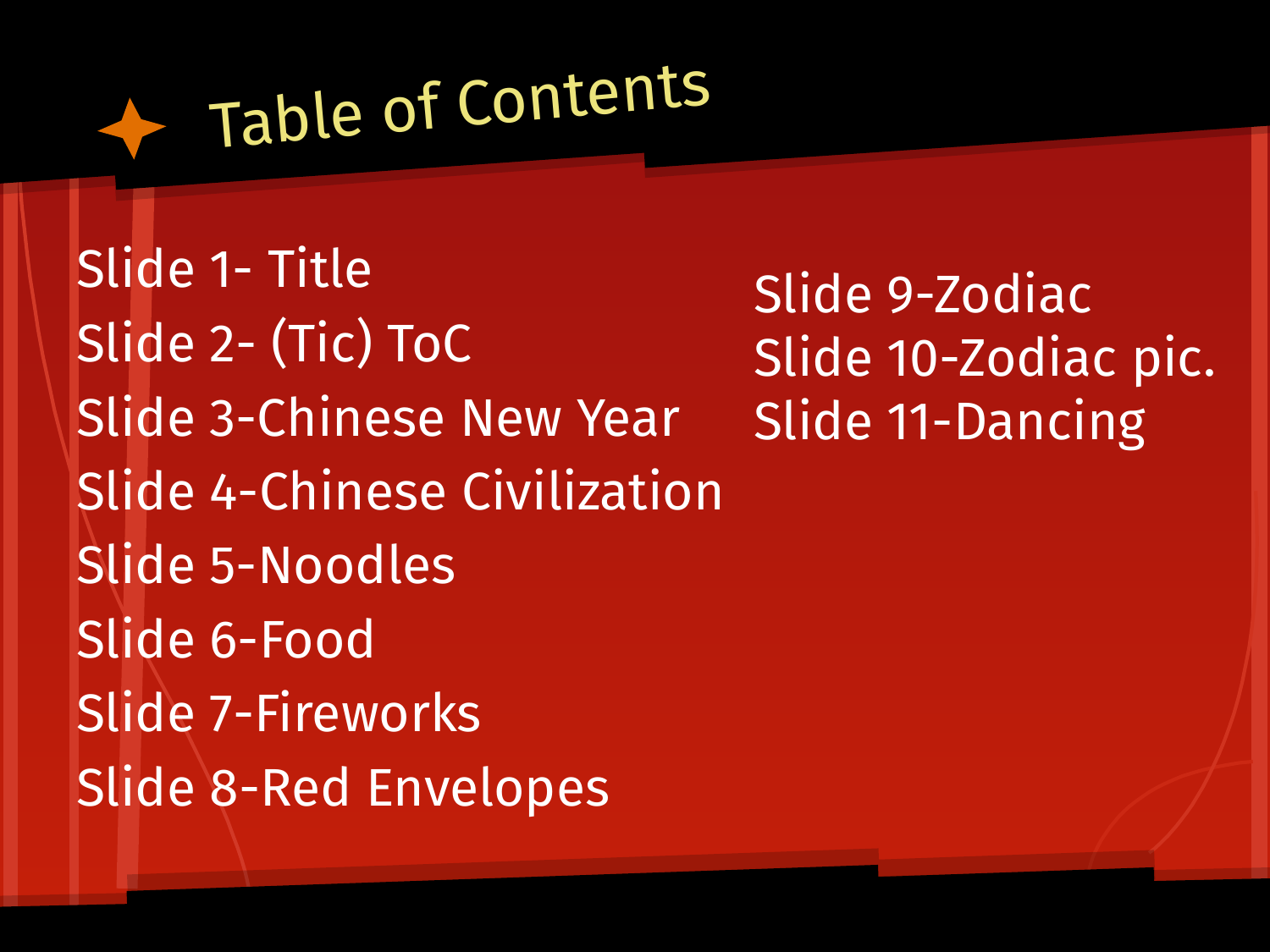

# Table of Contents
Slide 1- Title
Slide 2- (Tic) ToC
Slide 3-Chinese New Year
Slide 4-Chinese Civilization
Slide 5-Noodles
Slide 6-Food
Slide 7-Fireworks
Slide 8-Red Envelopes
Slide 9-Zodiac
Slide 10-Zodiac pic.
Slide 11-Dancing